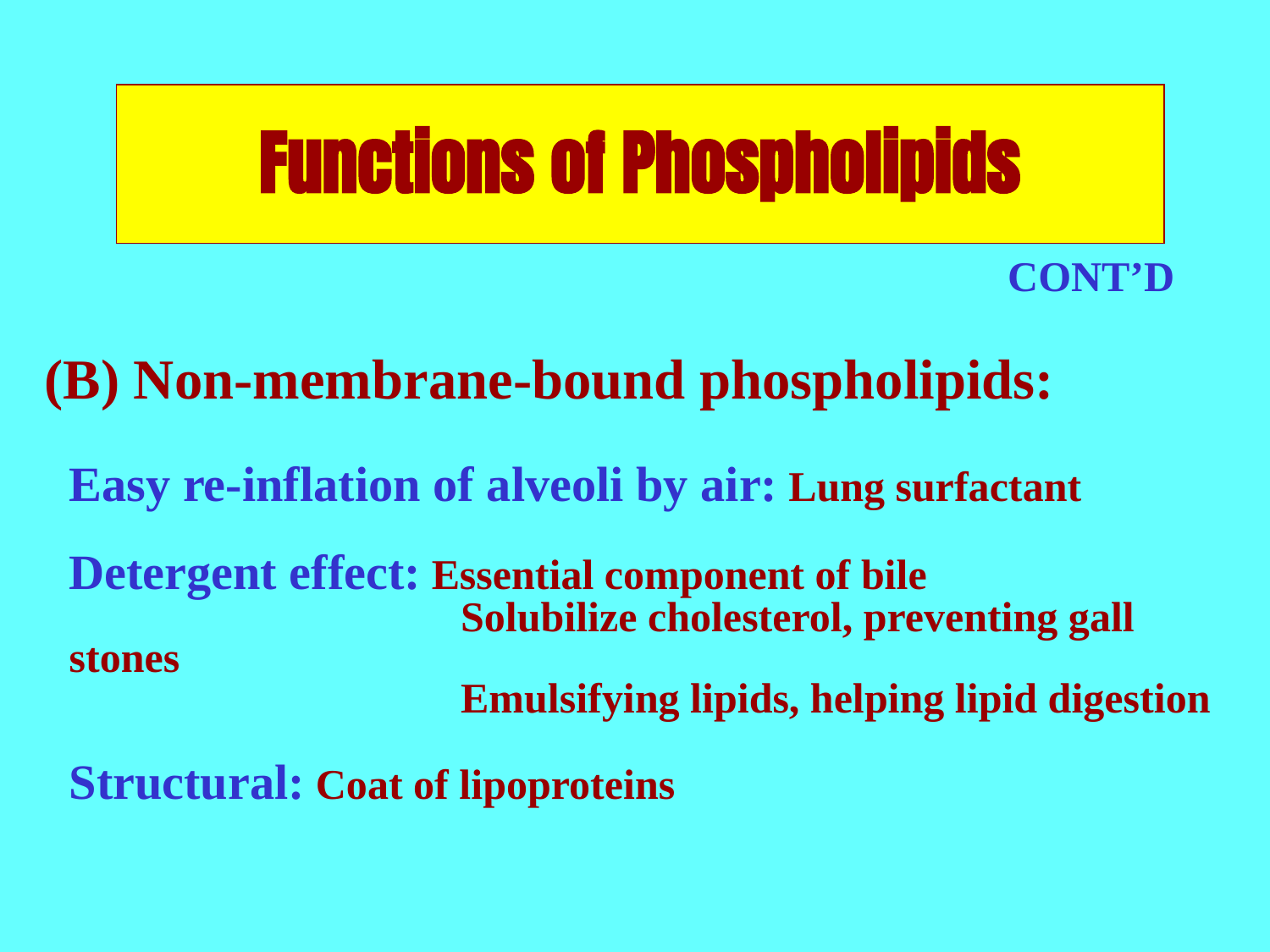

# Functions of Phospholipids
CONT’D
(B) Non-membrane-bound phospholipids:
Easy re-inflation of alveoli by air: Lung surfactant
Detergent effect: Essential component of bile
			 Solubilize cholesterol, preventing gall stones
			 Emulsifying lipids, helping lipid digestion
Structural: Coat of lipoproteins